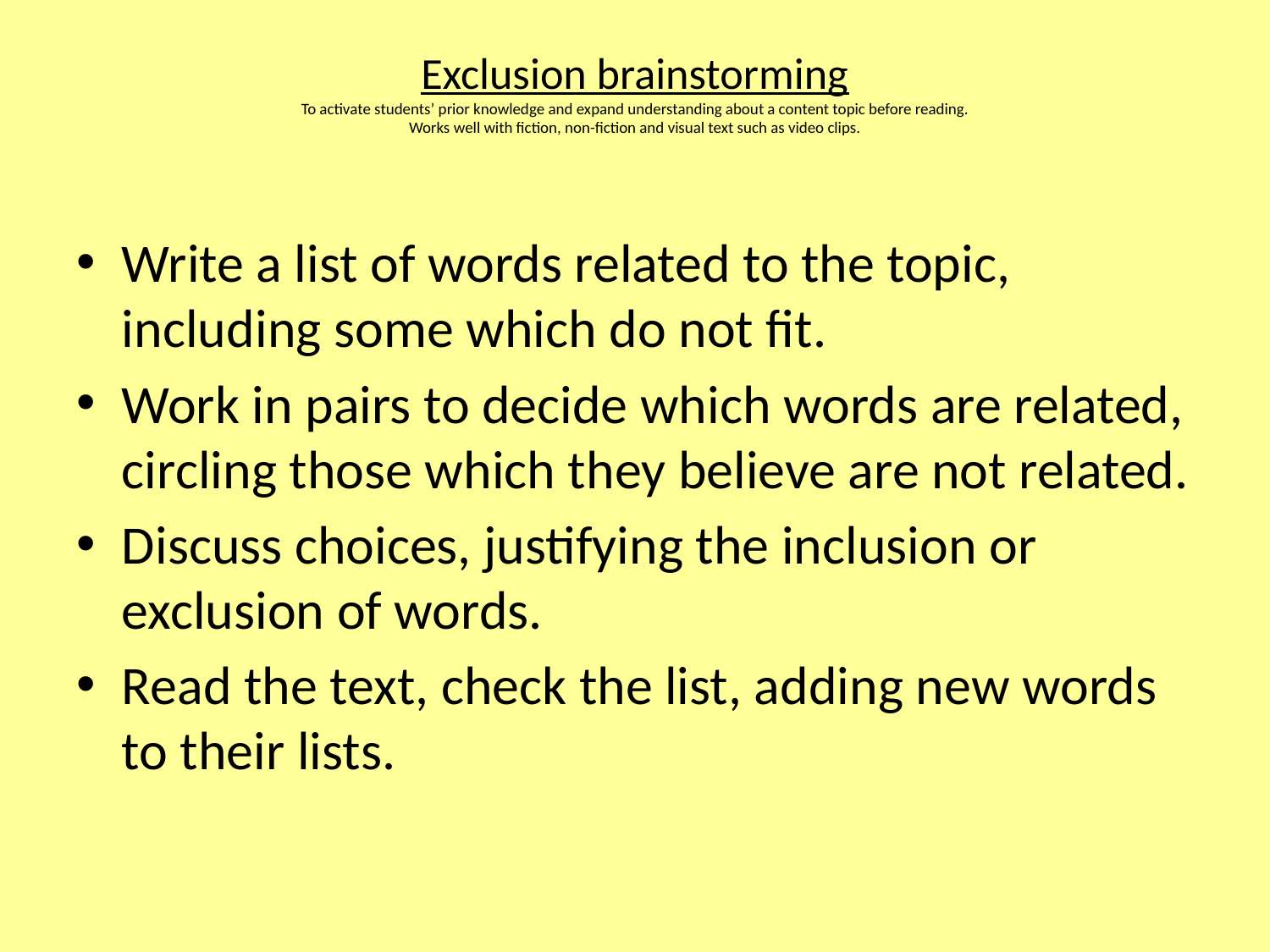

# Exclusion brainstorming To activate students’ prior knowledge and expand understanding about a content topic before reading. Works well with fiction, non-fiction and visual text such as video clips.
Write a list of words related to the topic, including some which do not fit.
Work in pairs to decide which words are related, circling those which they believe are not related.
Discuss choices, justifying the inclusion or exclusion of words.
Read the text, check the list, adding new words to their lists.